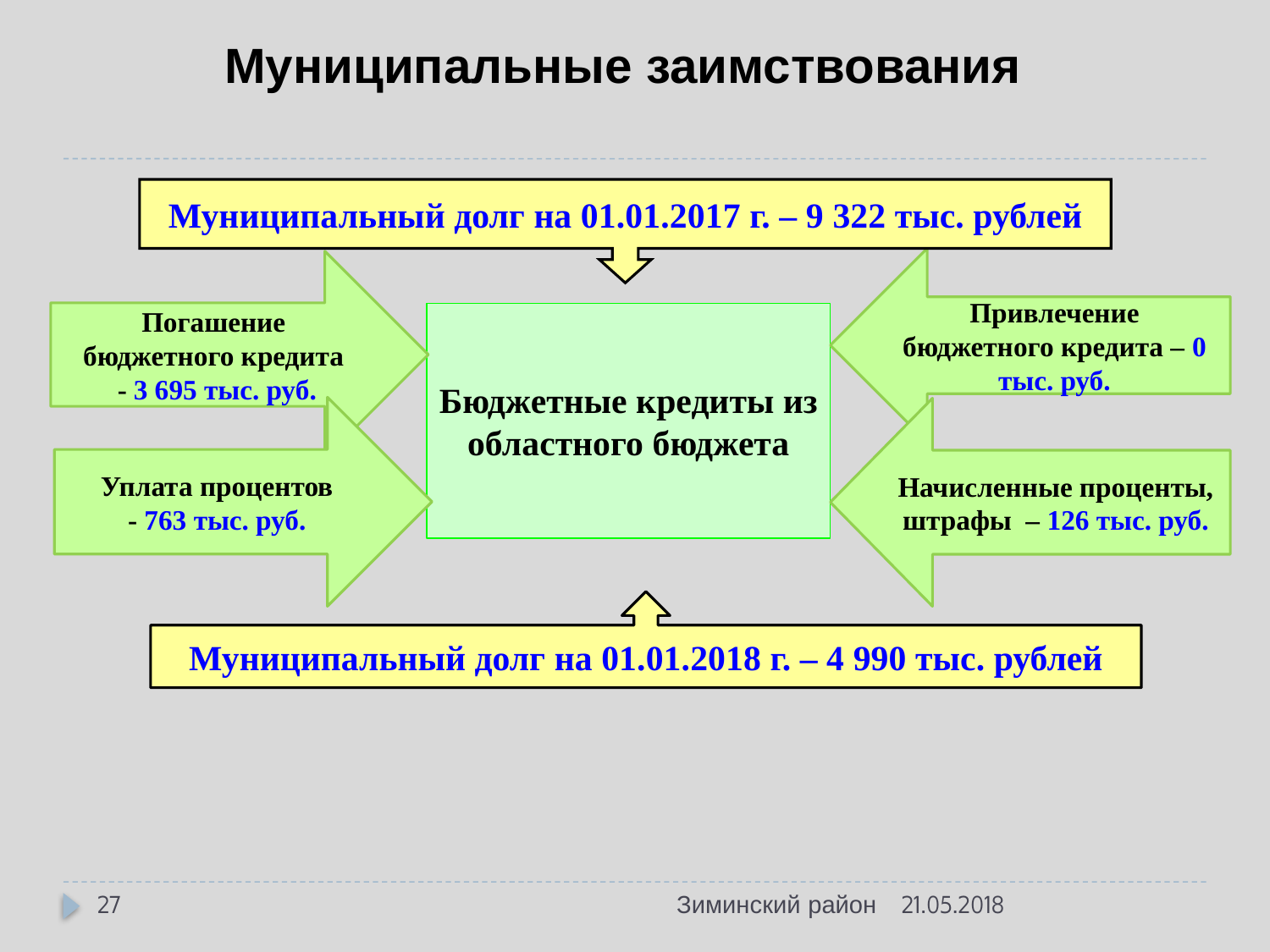

# Муниципальные заимствования
Муниципальный долг на 01.01.2017 г. – 9 322 тыс. рублей
Привлечение бюджетного кредита – 0 тыс. руб.
Погашение бюджетного кредита
 - 3 695 тыс. руб.
Бюджетные кредиты из областного бюджета
Уплата процентов
- 763 тыс. руб.
Начисленные проценты, штрафы  – 126 тыс. руб.
Муниципальный долг на 01.01.2018 г. – 4 990 тыс. рублей
27
Зиминский район
21.05.2018